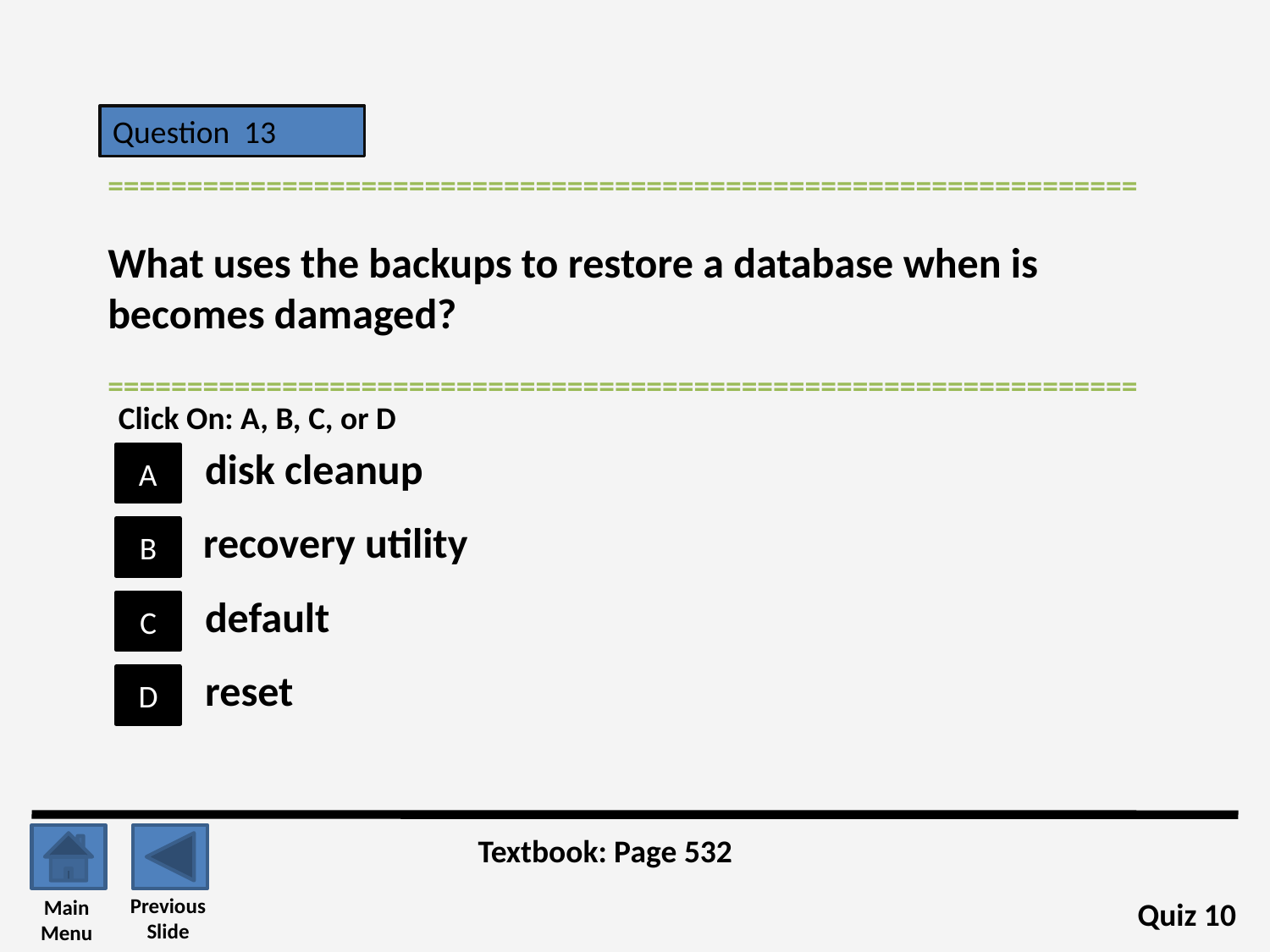

Question  13
=================================================================
What uses the backups to restore a database when is becomes damaged?
=================================================================
Click On: A, B, C, or D

disk cleanup
A
recovery utility
B
default
C
reset
D

Textbook: Page 532
Previous
Slide
Main
Menu
Quiz 10